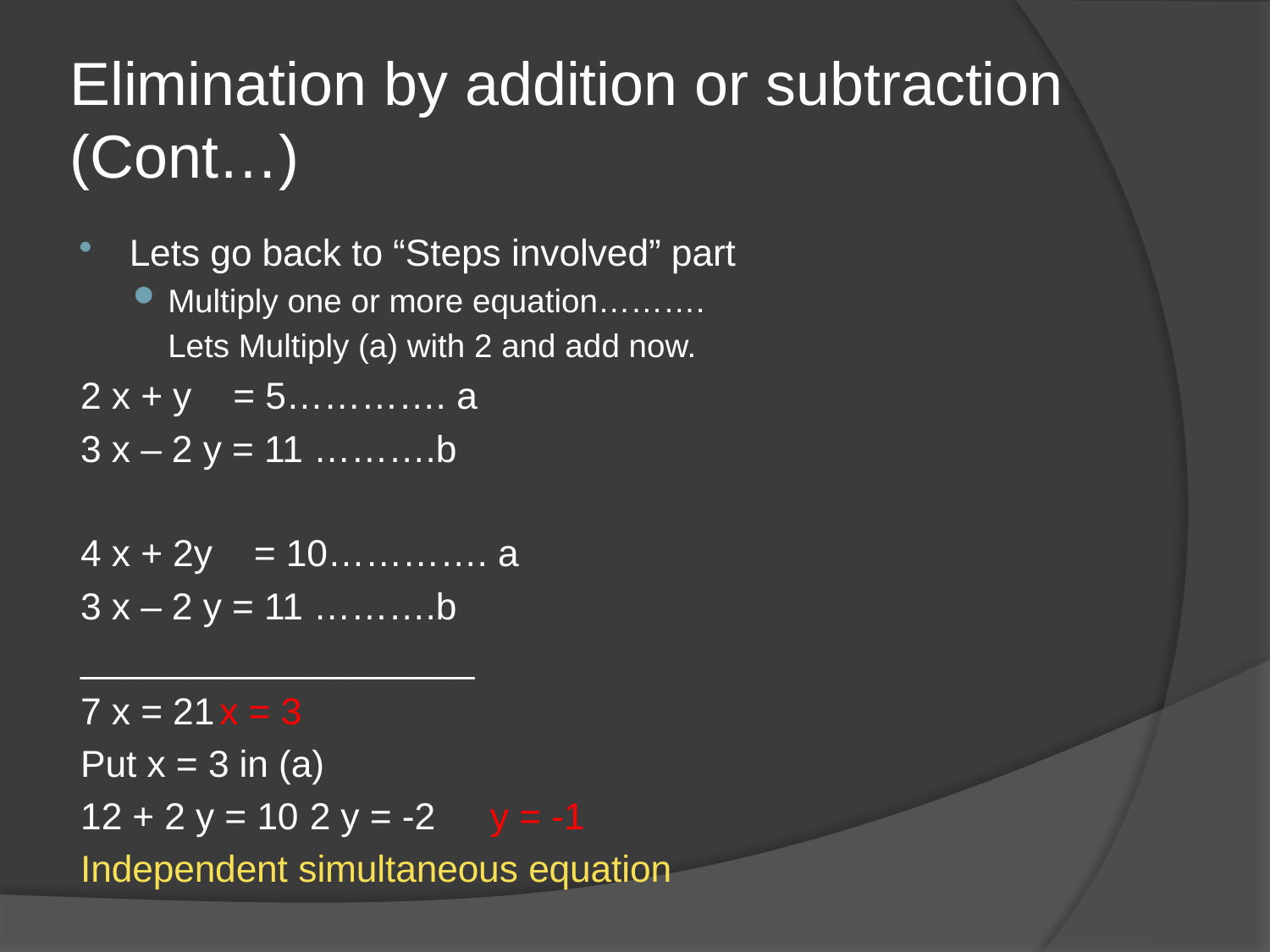

# Elimination by addition or subtraction (Cont…)
Lets go back to “Steps involved” part
Multiply one or more equation……….
	Lets Multiply (a) with 2 and add now.
2 x + y    = 5…………. a
3 x – 2 y = 11 ……….b

4 x + 2y    = 10…………. a
3 x – 2 y = 11 ……….b
___________________
7 x = 21	x = 3
Put x = 3 in (a)
12 + 2 y = 10	2 y = -2 	y = -1
Independent simultaneous equation